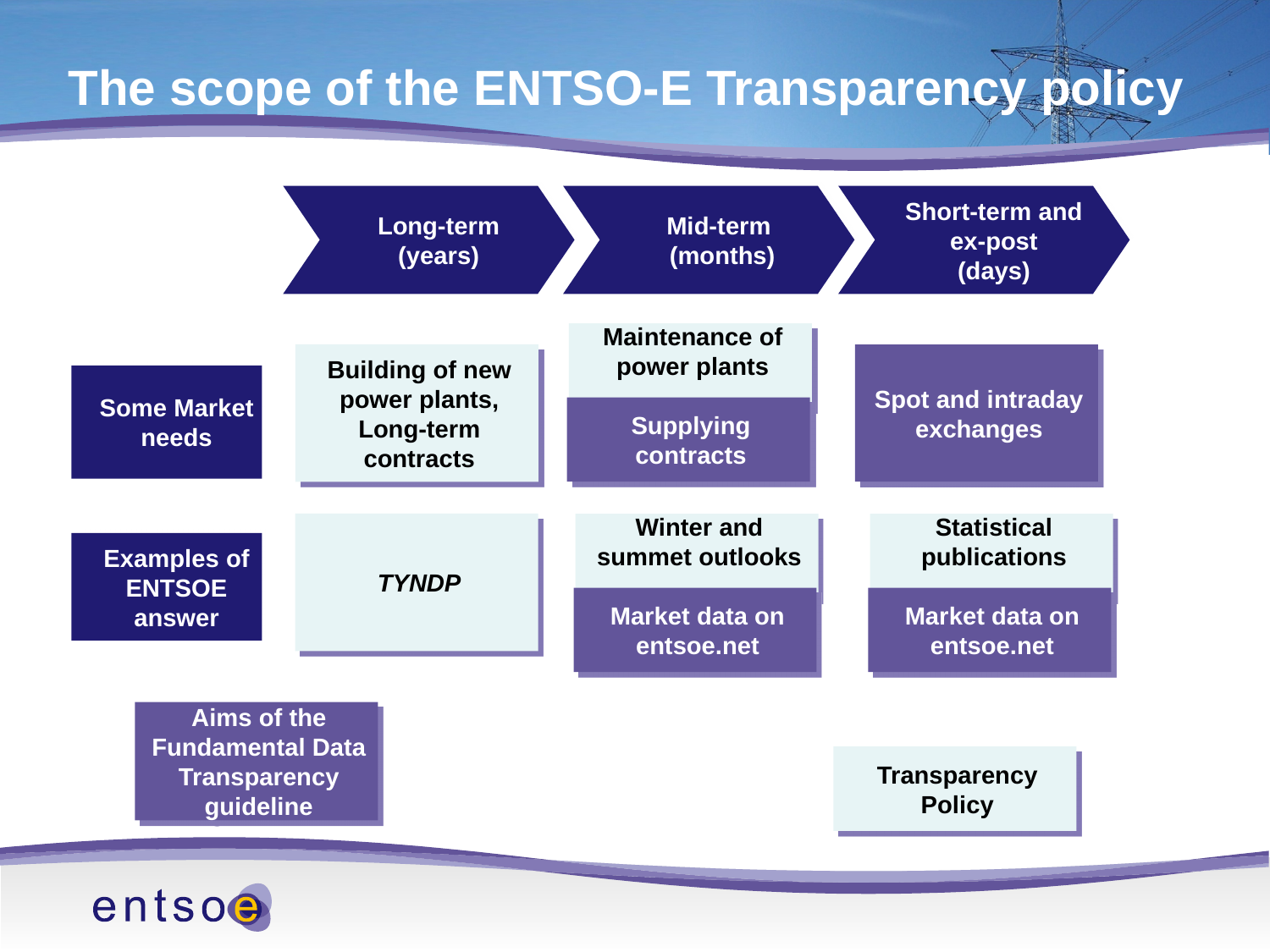

The scope of the ENTSO-E Transparency policy
Long-term
(years)
Mid-term
 (months)
Short-term and ex-post
(days)

Maintenance of power plants

Building of new power plants,
Long-term contracts
Spot and intraday exchanges
Some Market needs
Supplying contracts
TYNDP

Winter and summet outlooks

Statistical publications

Examples of ENTSOE answer
Market data on entsoe.net
Market data on entsoe.net
 Aims of the  Fundamental Data Transparency guideline

Transparency Policy